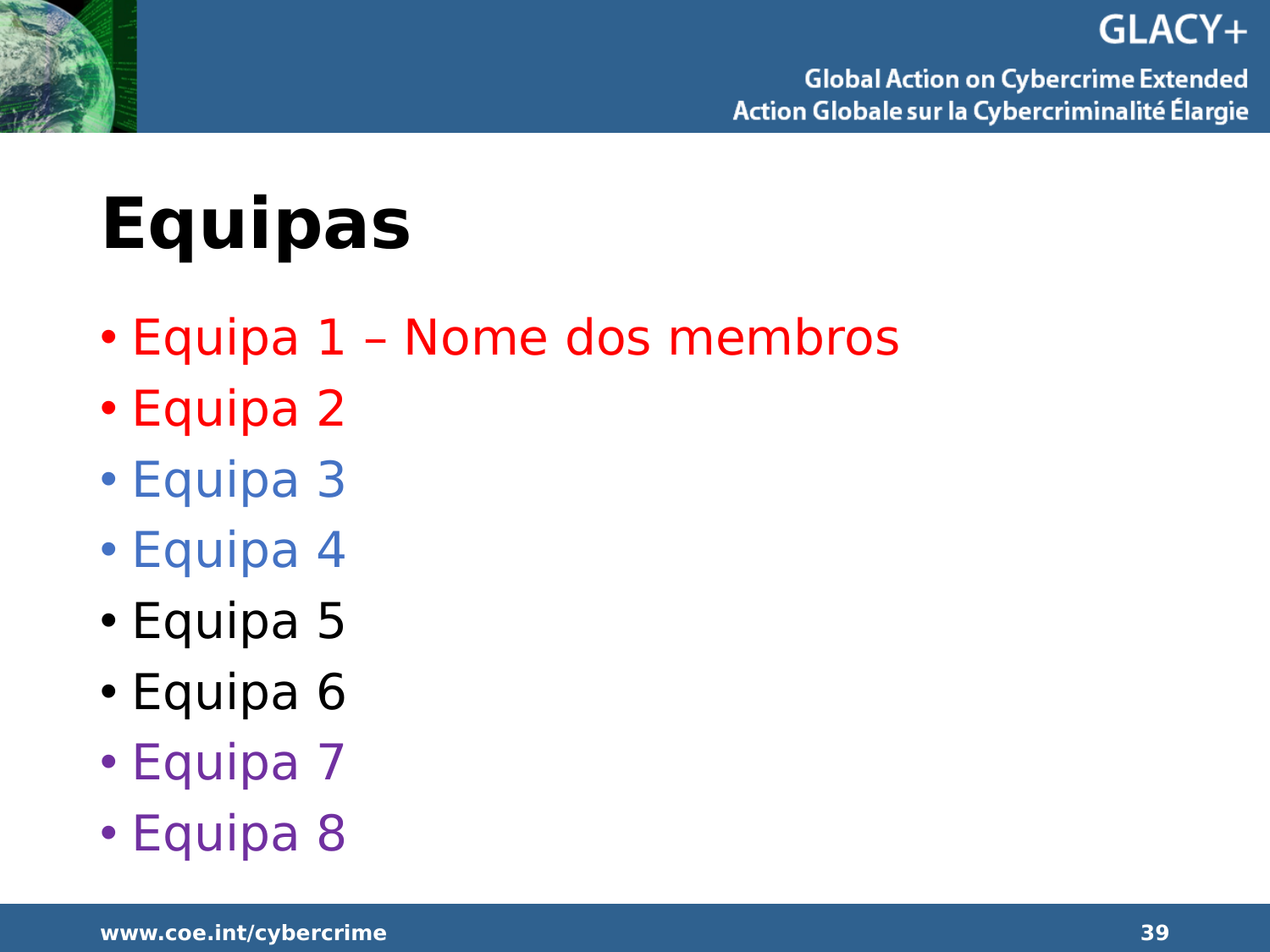

# Equipas
Equipa 1 – Nome dos membros
Equipa 2
Equipa 3
Equipa 4
Equipa 5
Equipa 6
Equipa 7
Equipa 8

www.coe.int/cybercrime
39